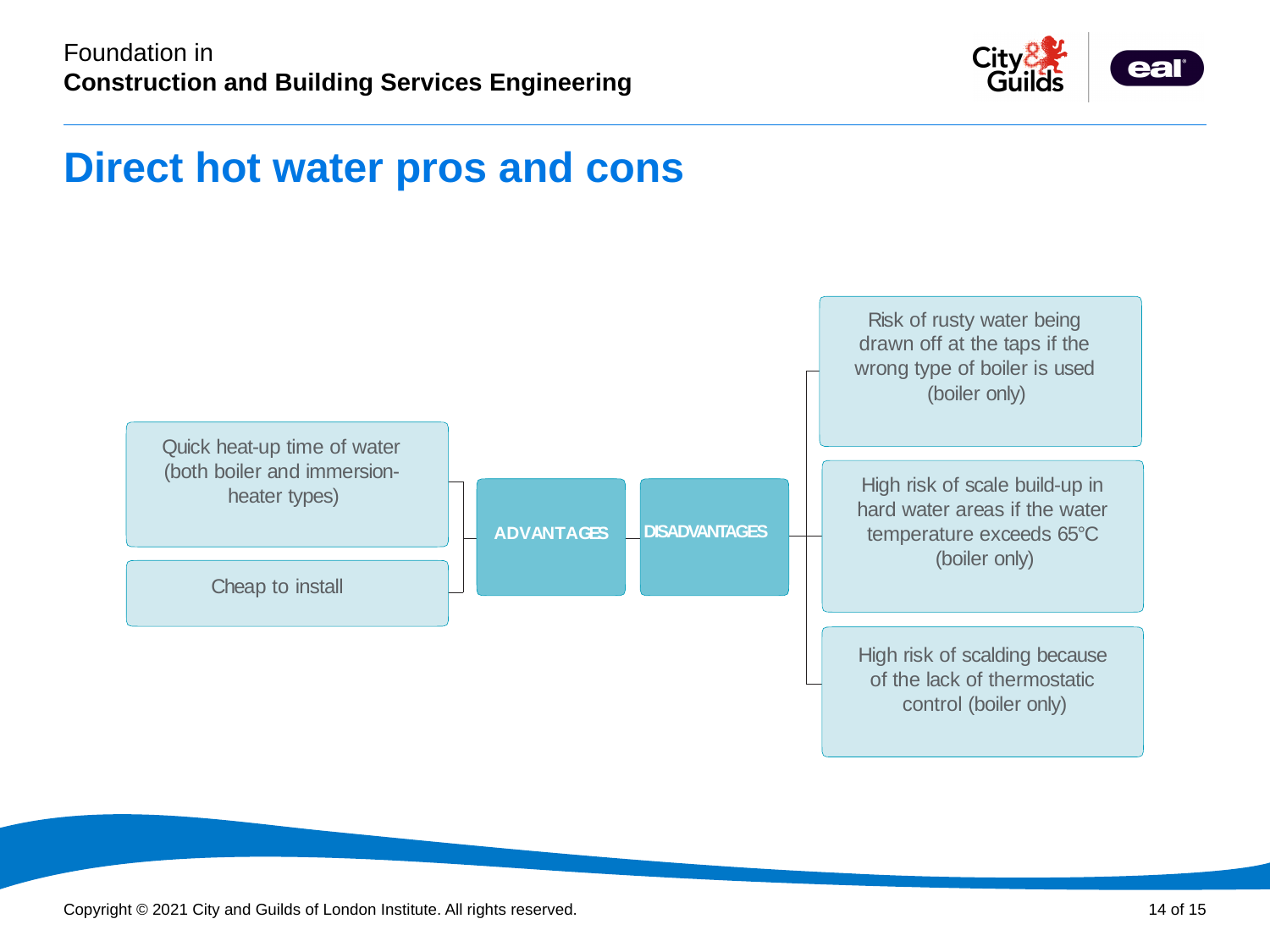

# Direct hot water pros and cons

Risk of rusty water being  drawn off at the taps if the  wrong type of boiler is used  (boiler only)

Quick heat-up time of water  (both boiler and immersion-  heater types)

High risk of scale build-up in  hard water areas if the water  temperature exceeds 65°C  (boiler only)
DISADVANTAGES
ADVANTAGES
Cheap to install

High risk of scalding because  of the lack of thermostatic  control (boiler only)